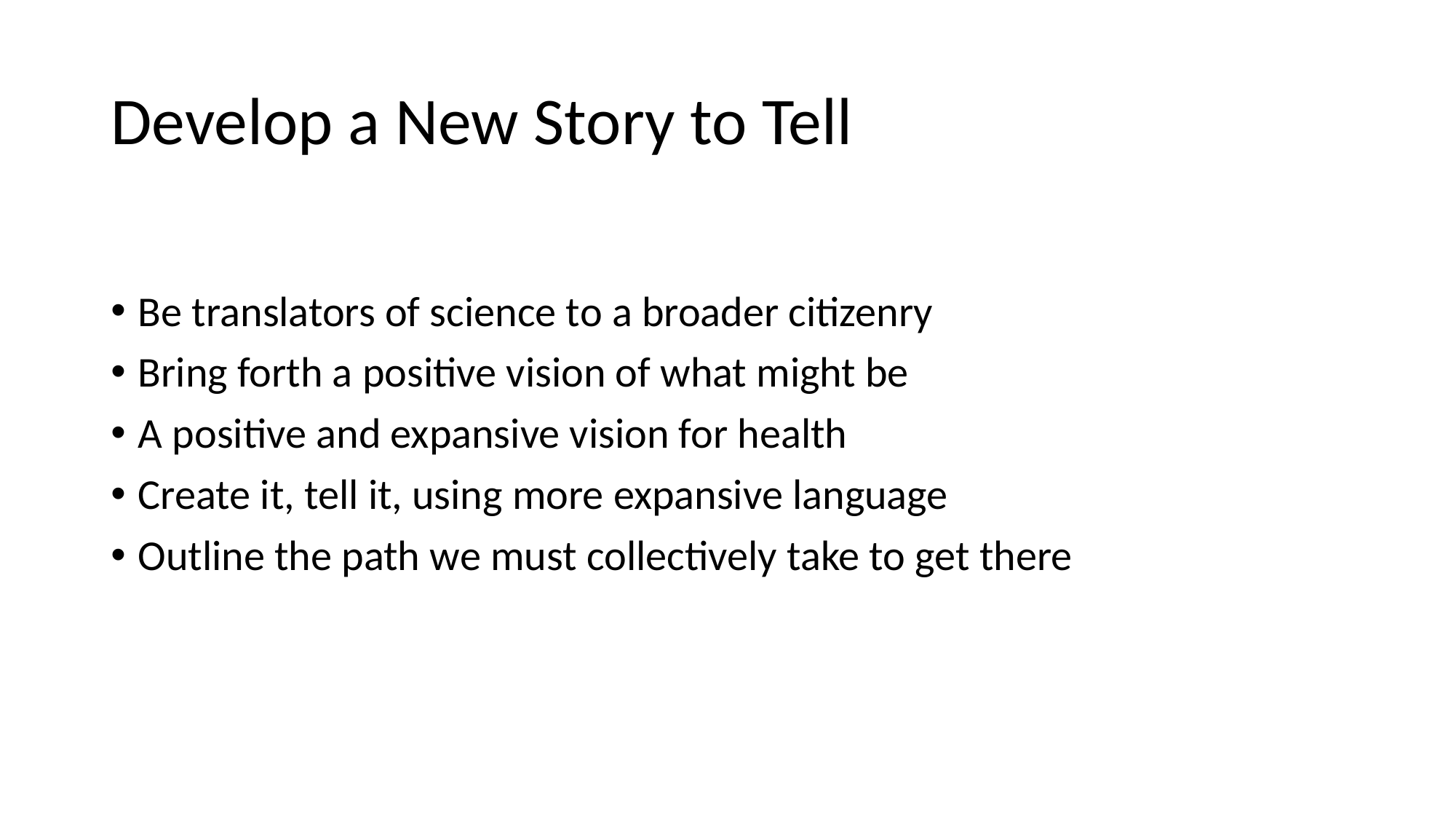

# Develop a New Story to Tell

Be translators of science to a broader citizenry
Bring forth a positive vision of what might be
A positive and expansive vision for health
Create it, tell it, using more expansive language
Outline the path we must collectively take to get there